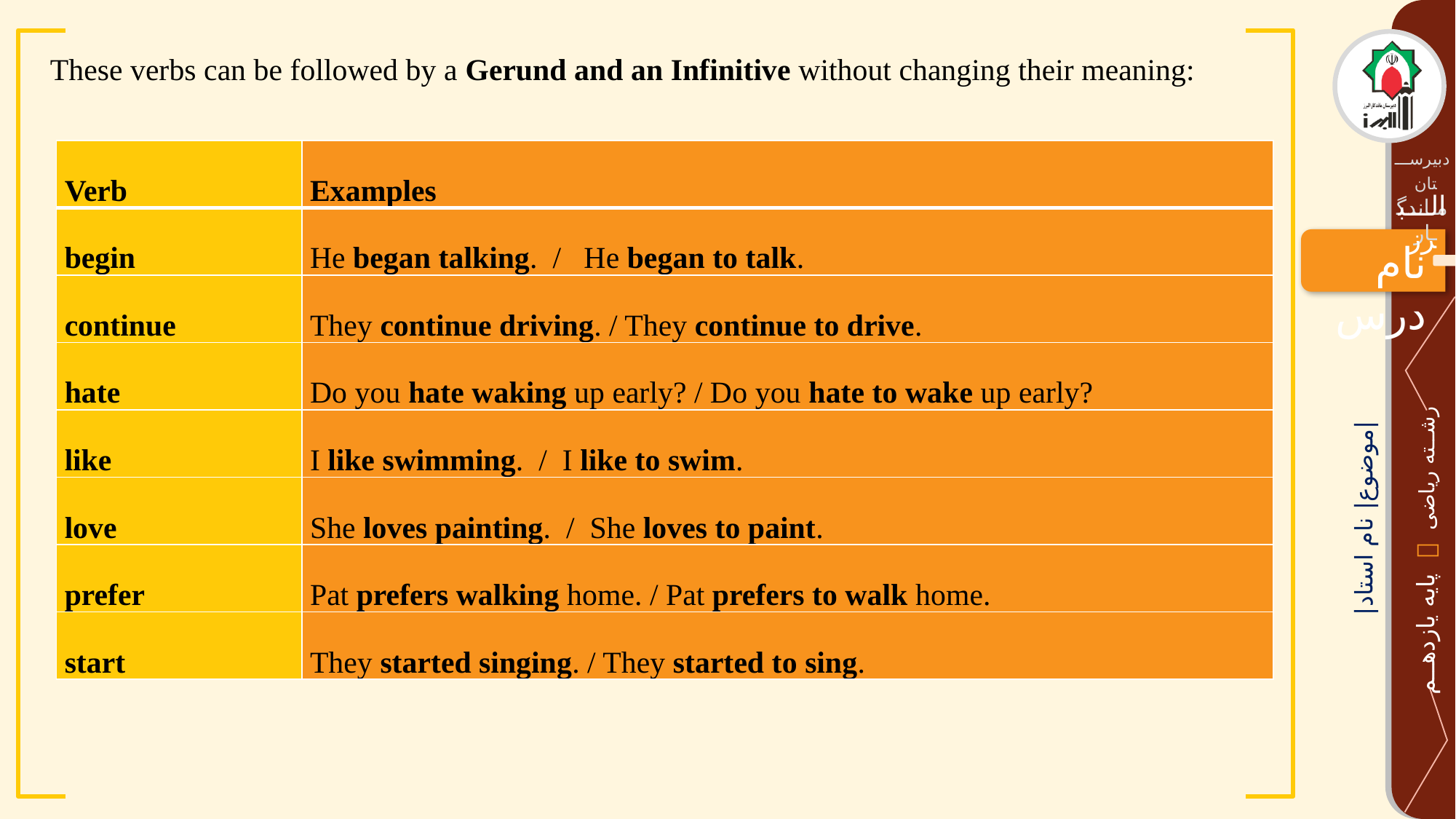

These verbs can be followed by a Gerund and an Infinitive without changing their meaning:
| Verb | Examples |
| --- | --- |
| begin | He began talking. / He began to talk. |
| continue | They continue driving. / They continue to drive. |
| hate | Do you hate waking up early? / Do you hate to wake up early? |
| like | I like swimming. / I like to swim. |
| love | She loves painting. / She loves to paint. |
| prefer | Pat prefers walking home. / Pat prefers to walk home. |
| start | They started singing. / They started to sing. |